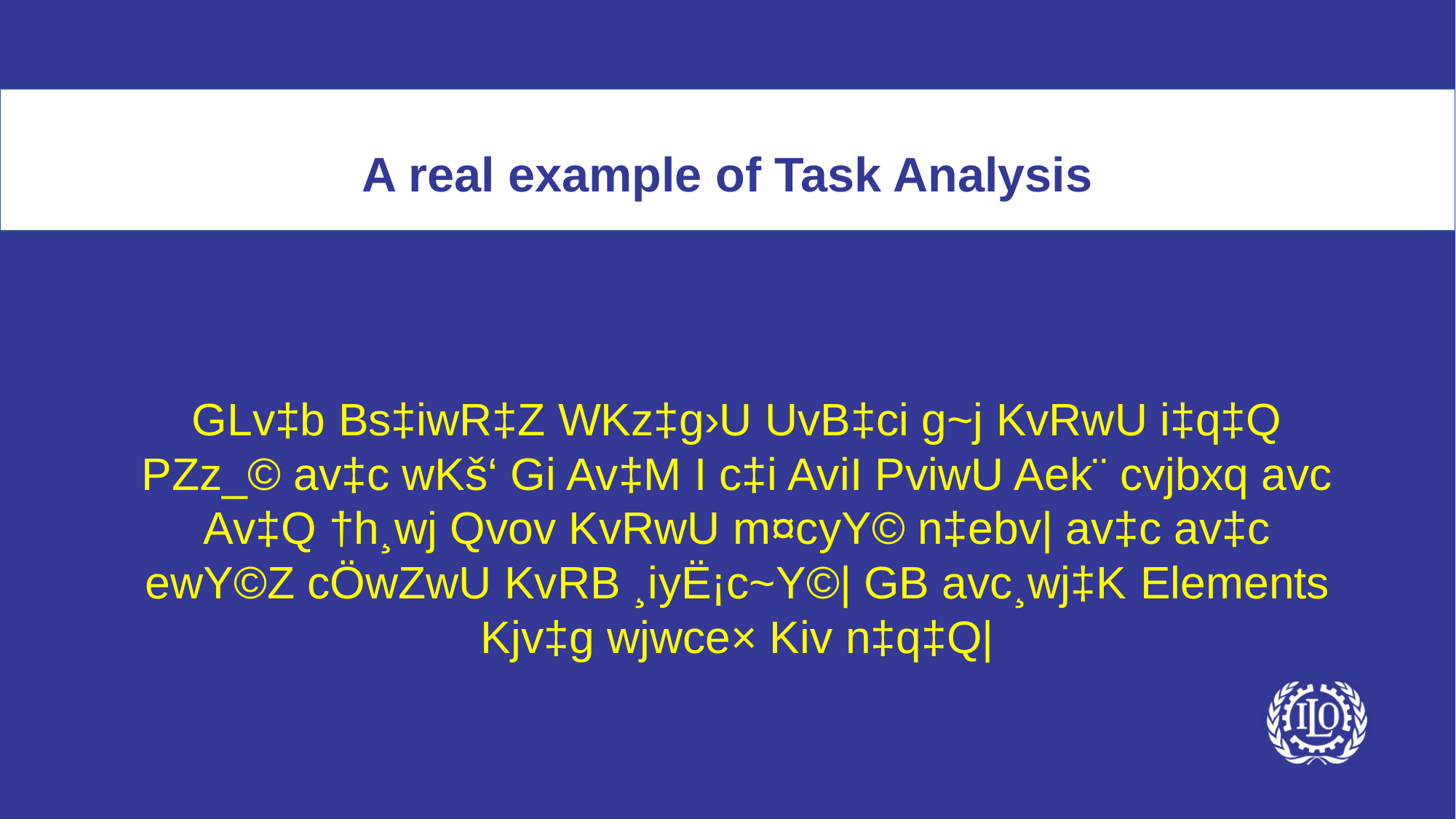

A real example of Task Analysis
GLv‡b Bs‡iwR‡Z WKz‡g›U UvB‡ci g~j KvRwU i‡q‡Q PZz_© av‡c wKš‘ Gi Av‡M I c‡i AviI PviwU Aek¨ cvjbxq avc Av‡Q †h¸wj Qvov KvRwU m¤cyY© n‡ebv| av‡c av‡c ewY©Z cÖwZwU KvRB ¸iyË¡c~Y©| GB avc¸wj‡K Elements Kjv‡g wjwce× Kiv n‡q‡Q|